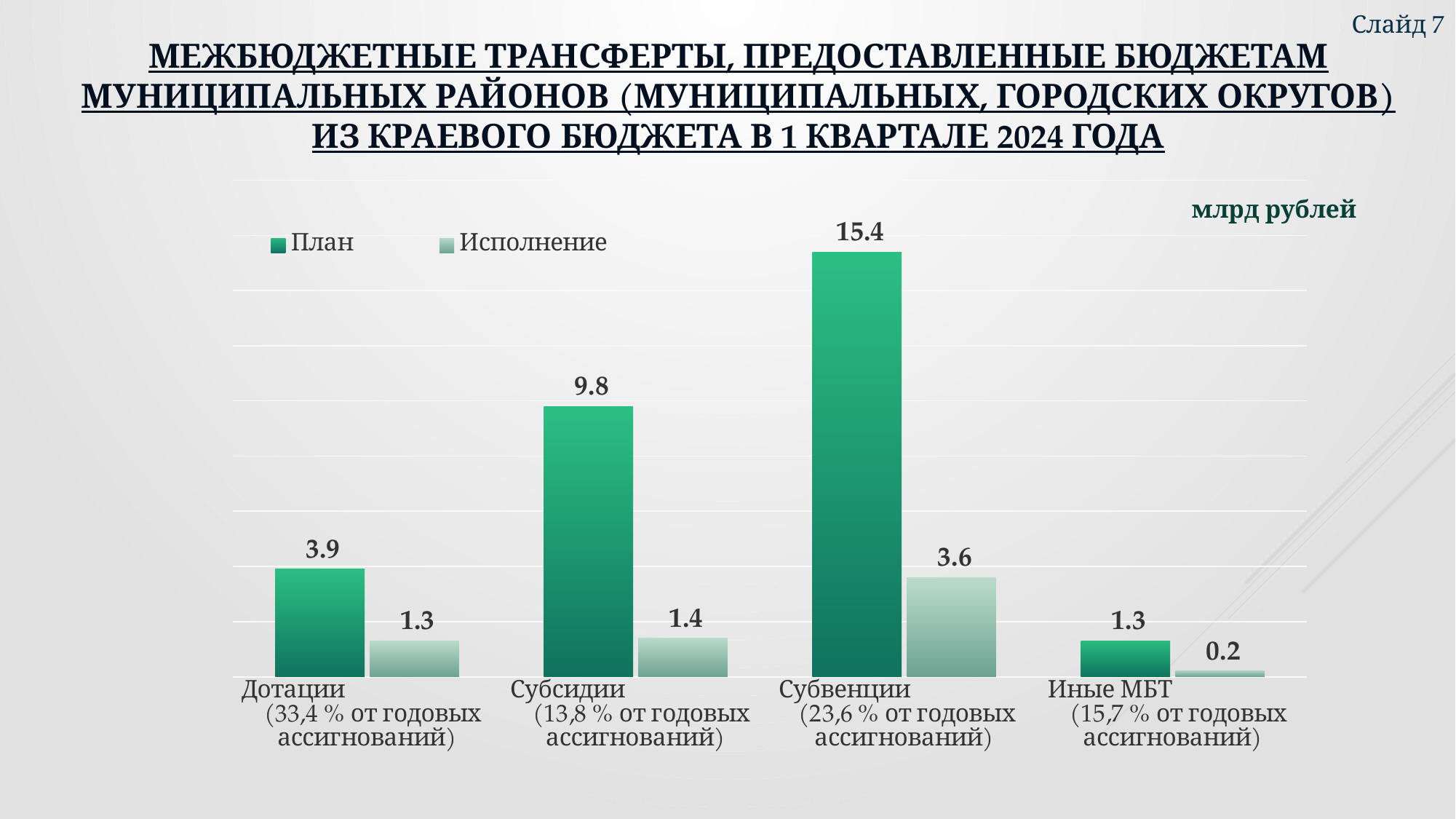

Слайд 7
# Межбюджетные трансферты, предоставленные бюджетам муниципальных районов (муниципальных, городских округов) из краевого бюджета в 1 квартале 2024 года

### Chart

| Category | План | Исполнение |
|---|---|---|
| Дотации                             (33,4 % от годовых ассигнований) | 3.9 | 1.3 |
| Субсидии                           (13,8 % от годовых ассигнований) | 9.8 | 1.4 |
| Субвенции                       (23,6 % от годовых ассигнований) | 15.4 | 3.6 |
| Иные МБТ                         (15,7 % от годовых ассигнований) | 1.3 | 0.2 |
млрд рублей